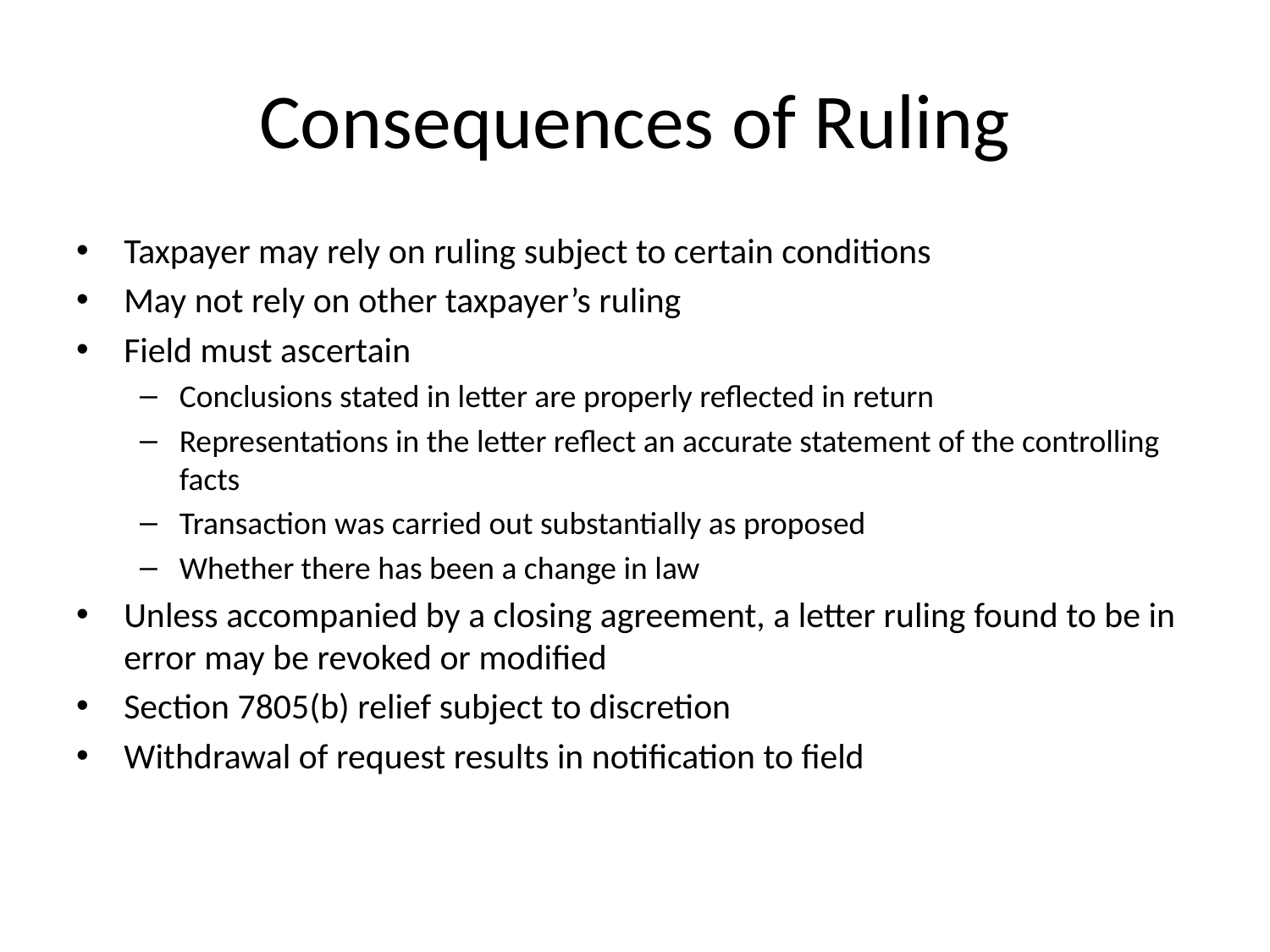

# Consequences of Ruling
Taxpayer may rely on ruling subject to certain conditions
May not rely on other taxpayer’s ruling
Field must ascertain
Conclusions stated in letter are properly reflected in return
Representations in the letter reflect an accurate statement of the controlling facts
Transaction was carried out substantially as proposed
Whether there has been a change in law
Unless accompanied by a closing agreement, a letter ruling found to be in error may be revoked or modified
Section 7805(b) relief subject to discretion
Withdrawal of request results in notification to field